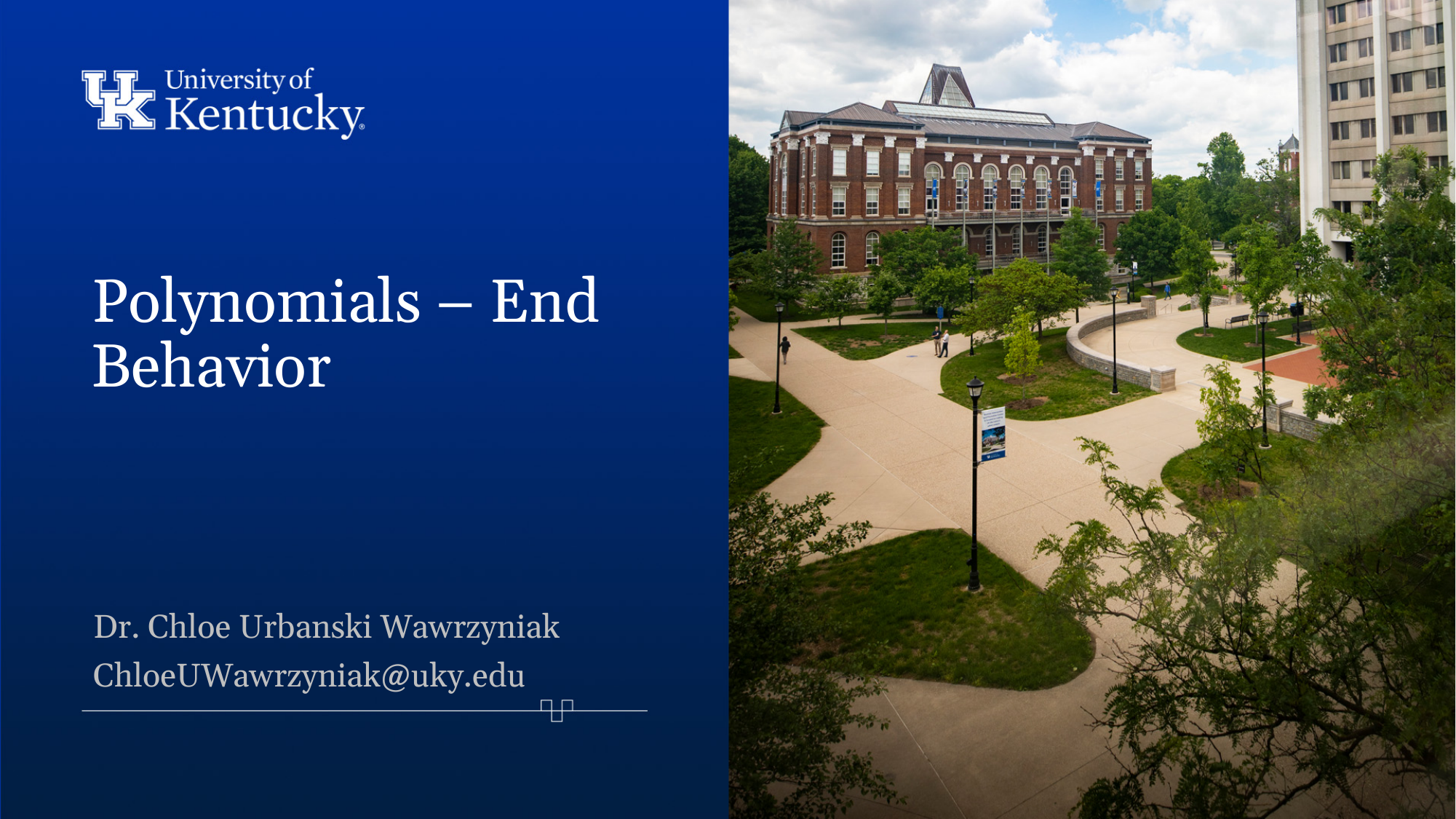

# Polynomials – End Behavior
Dr. Chloe Urbanski Wawrzyniak
ChloeUWawrzyniak@uky.edu